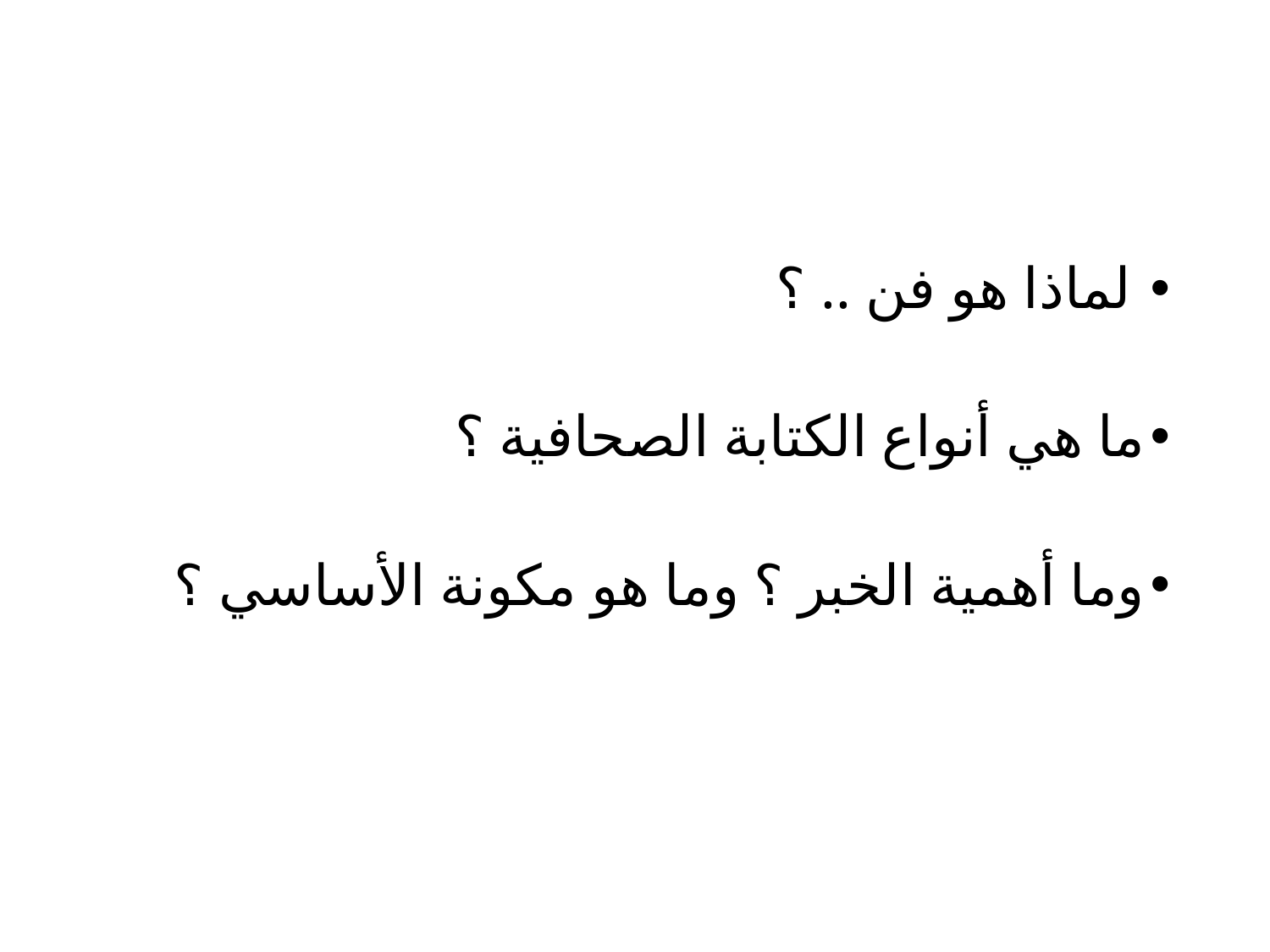

#
 لماذا هو فن .. ؟

ما هي أنواع الكتابة الصحافية ؟

وما أهمية الخبر ؟ وما هو مكونة الأساسي ؟